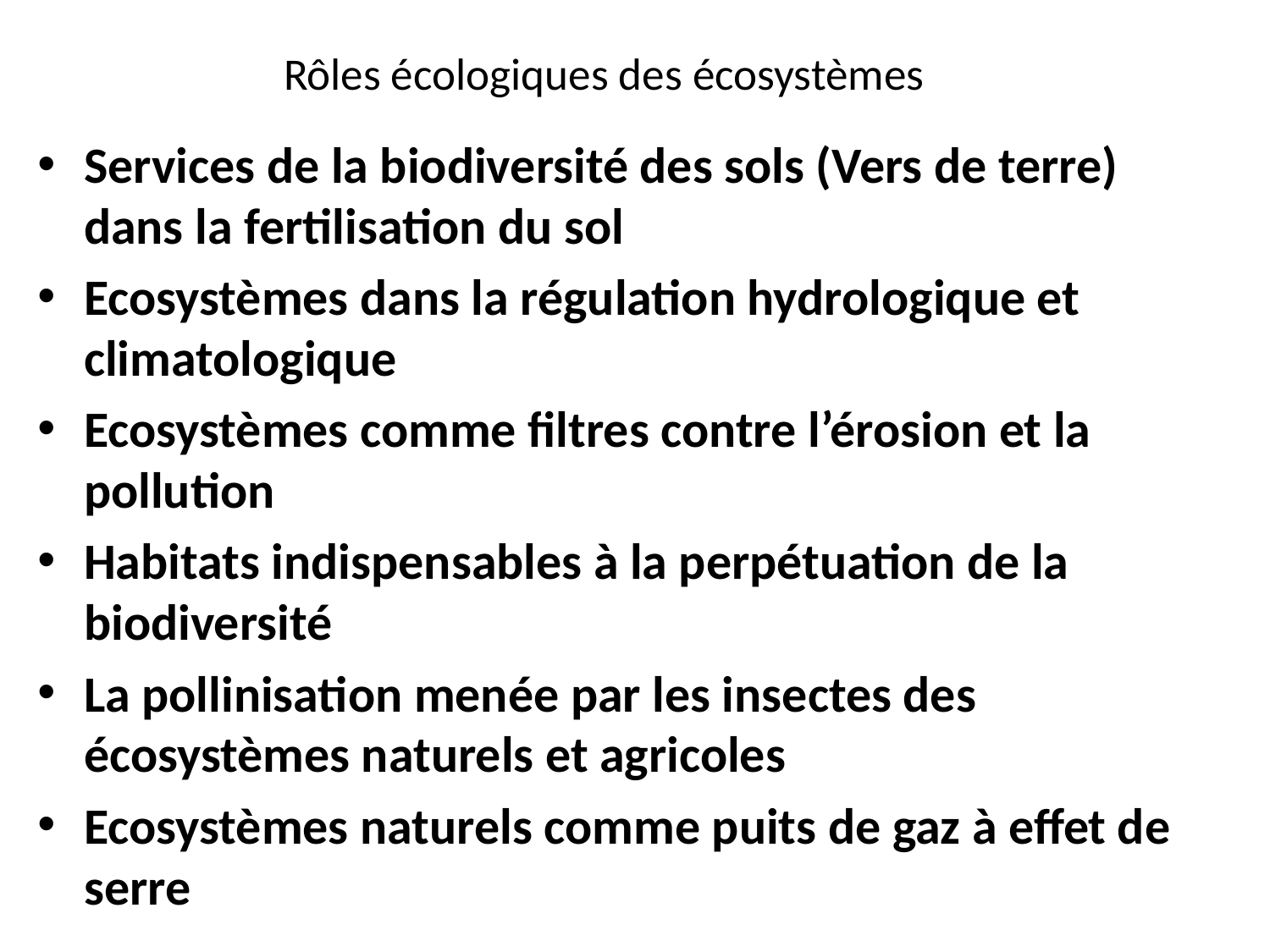

# Rôles écologiques des écosystèmes
Services de la biodiversité des sols (Vers de terre) dans la fertilisation du sol
Ecosystèmes dans la régulation hydrologique et climatologique
Ecosystèmes comme filtres contre l’érosion et la pollution
Habitats indispensables à la perpétuation de la biodiversité
La pollinisation menée par les insectes des écosystèmes naturels et agricoles
Ecosystèmes naturels comme puits de gaz à effet de serre